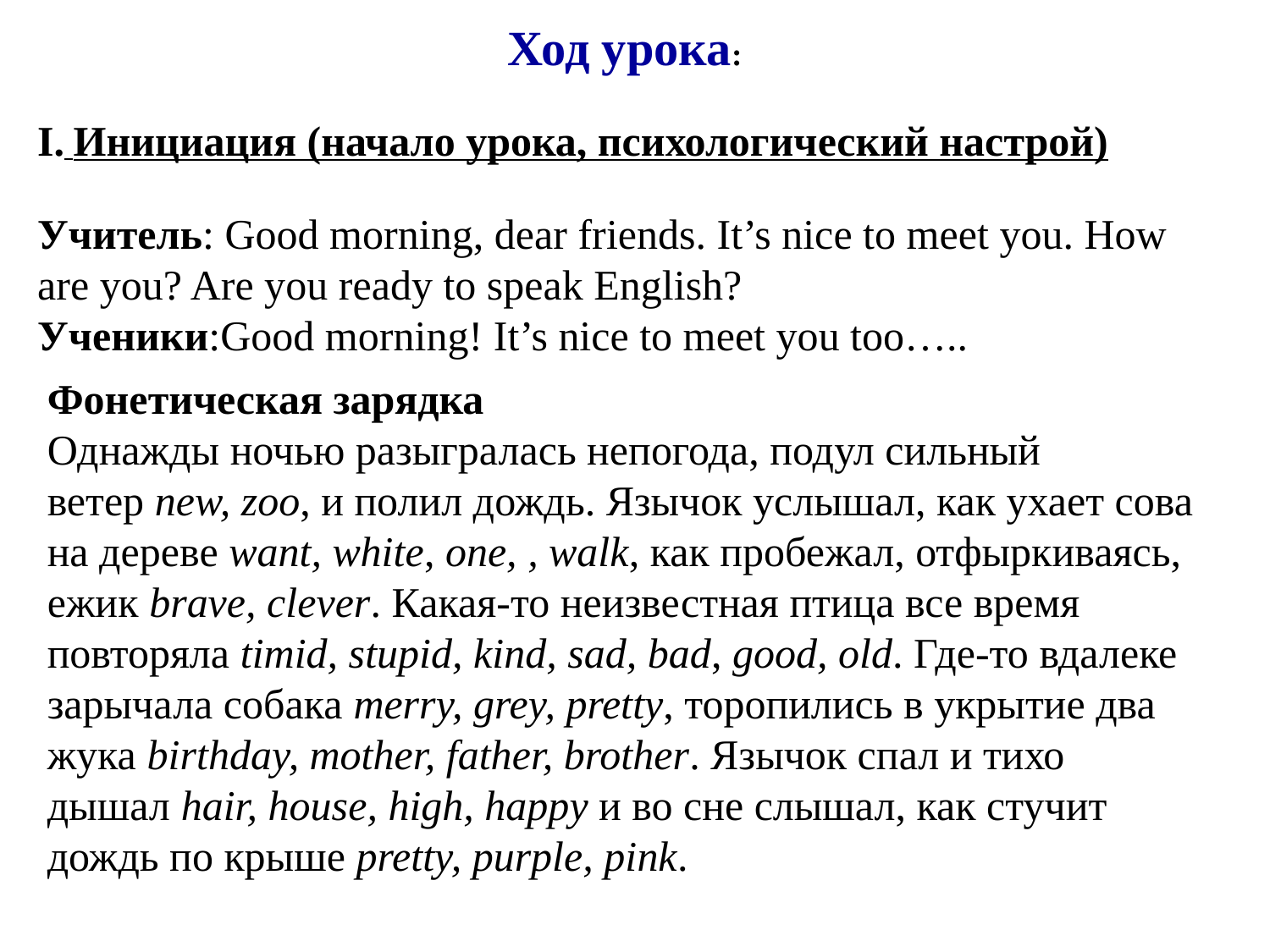

Ход урока:

I. Инициация (начало урока, психологический настрой)

Учитель: Good morning, dear friends. It’s nice to meet you. How are you? Are you ready to speak English?
Ученики:Good morning! It’s nice to meet you too…..
Фонетическая зарядка
Однажды ночью разыгралась непогода, подул сильный ветер new, zoo, и полил дождь. Язычок услышал, как ухает сова на дереве want, white, one, , walk, как пробежал, отфыркиваясь, ежик brave, clever. Какая-то неизвестная птица все время повторяла timid, stupid, kind, sad, bad, good, old. Где-то вдалеке зарычала собака merry, grey, pretty, торопились в укрытие два жука birthday, mother, father, brother. Язычок спал и тихо дышал hair, house, high, happy и во сне слышал, как стучит дождь по крыше pretty, purple, pink.